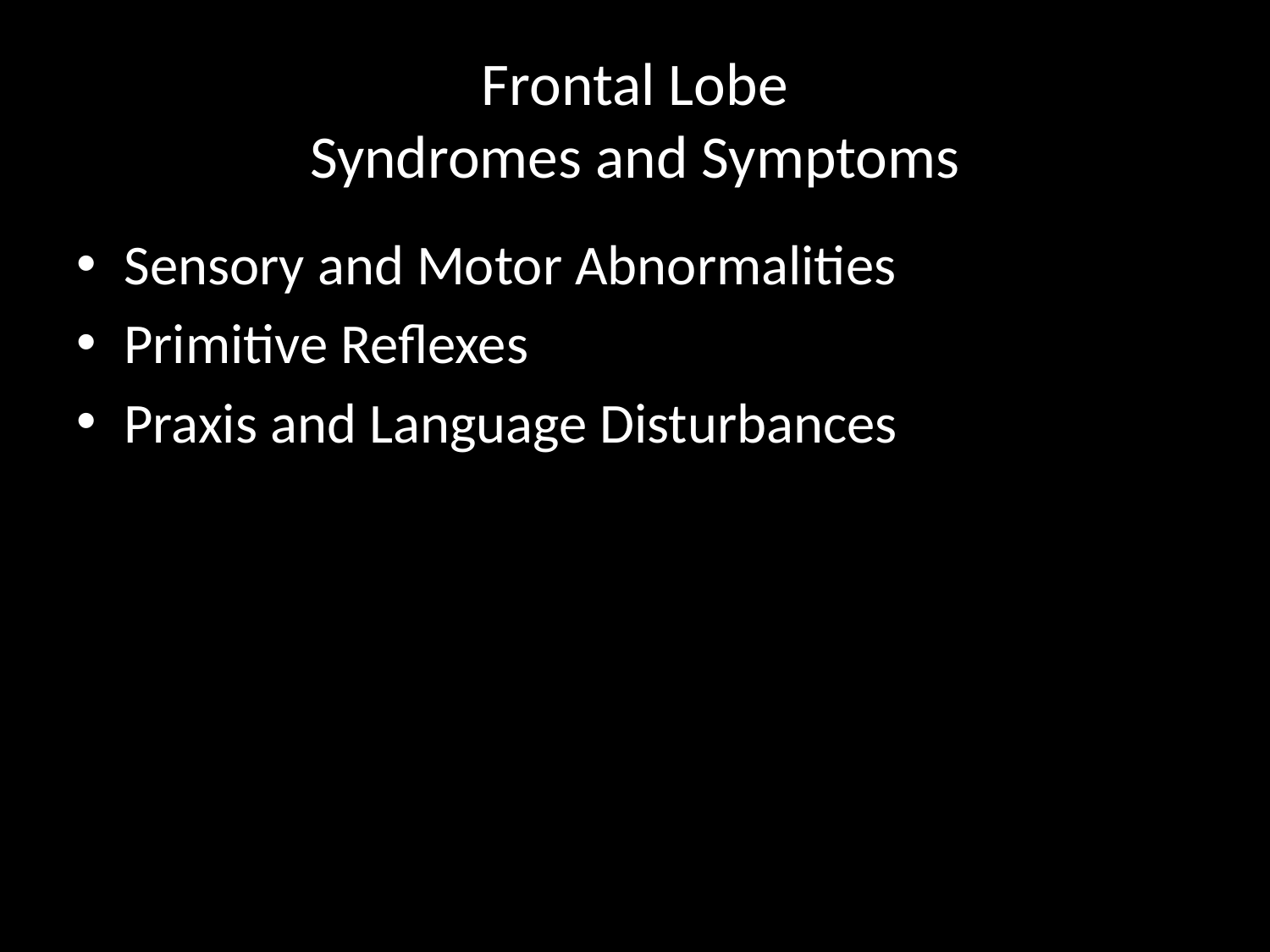

# Frontal Lobe Syndromes and Symptoms
Sensory and Motor Abnormalities
Primitive Reflexes
Praxis and Language Disturbances